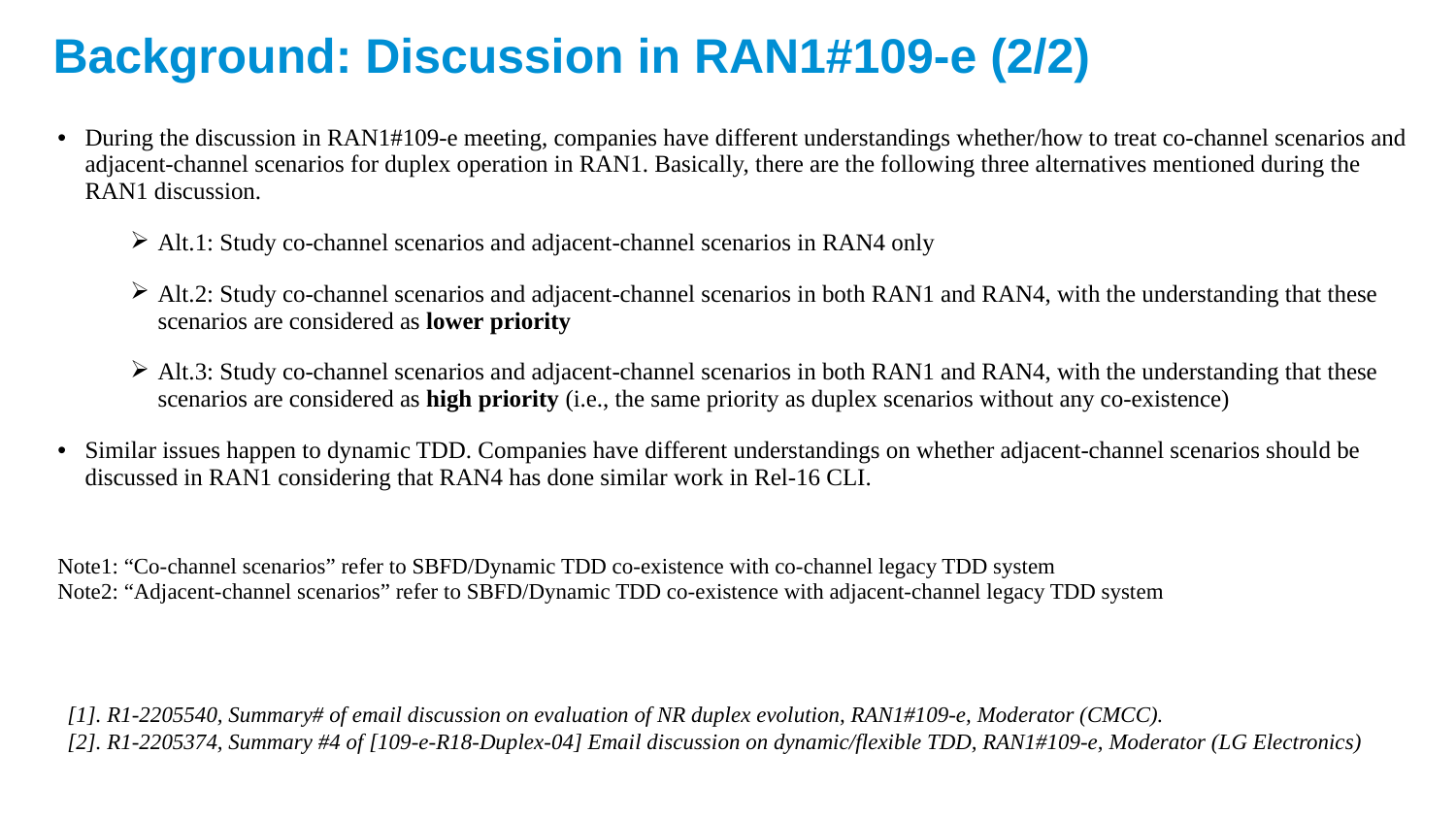

# Background: Discussion in RAN1#109-e (2/2)
| During the discussion in RAN1#109-e meeting, companies have different understandings whether/how to treat co-channel scenarios and adjacent-channel scenarios for duplex operation in RAN1. Basically, there are the following three alternatives mentioned during the RAN1 discussion. Alt.1: Study co-channel scenarios and adjacent-channel scenarios in RAN4 only Alt.2: Study co-channel scenarios and adjacent-channel scenarios in both RAN1 and RAN4, with the understanding that these scenarios are considered as lower priority Alt.3: Study co-channel scenarios and adjacent-channel scenarios in both RAN1 and RAN4, with the understanding that these scenarios are considered as high priority (i.e., the same priority as duplex scenarios without any co-existence) Similar issues happen to dynamic TDD. Companies have different understandings on whether adjacent-channel scenarios should be discussed in RAN1 considering that RAN4 has done similar work in Rel-16 CLI. Note1: “Co-channel scenarios” refer to SBFD/Dynamic TDD co-existence with co-channel legacy TDD system Note2: “Adjacent-channel scenarios” refer to SBFD/Dynamic TDD co-existence with adjacent-channel legacy TDD system |
| --- |
[1]. R1-2205540, Summary# of email discussion on evaluation of NR duplex evolution, RAN1#109-e, Moderator (CMCC).
[2]. R1-2205374, Summary #4 of [109-e-R18-Duplex-04] Email discussion on dynamic/flexible TDD, RAN1#109-e, Moderator (LG Electronics)